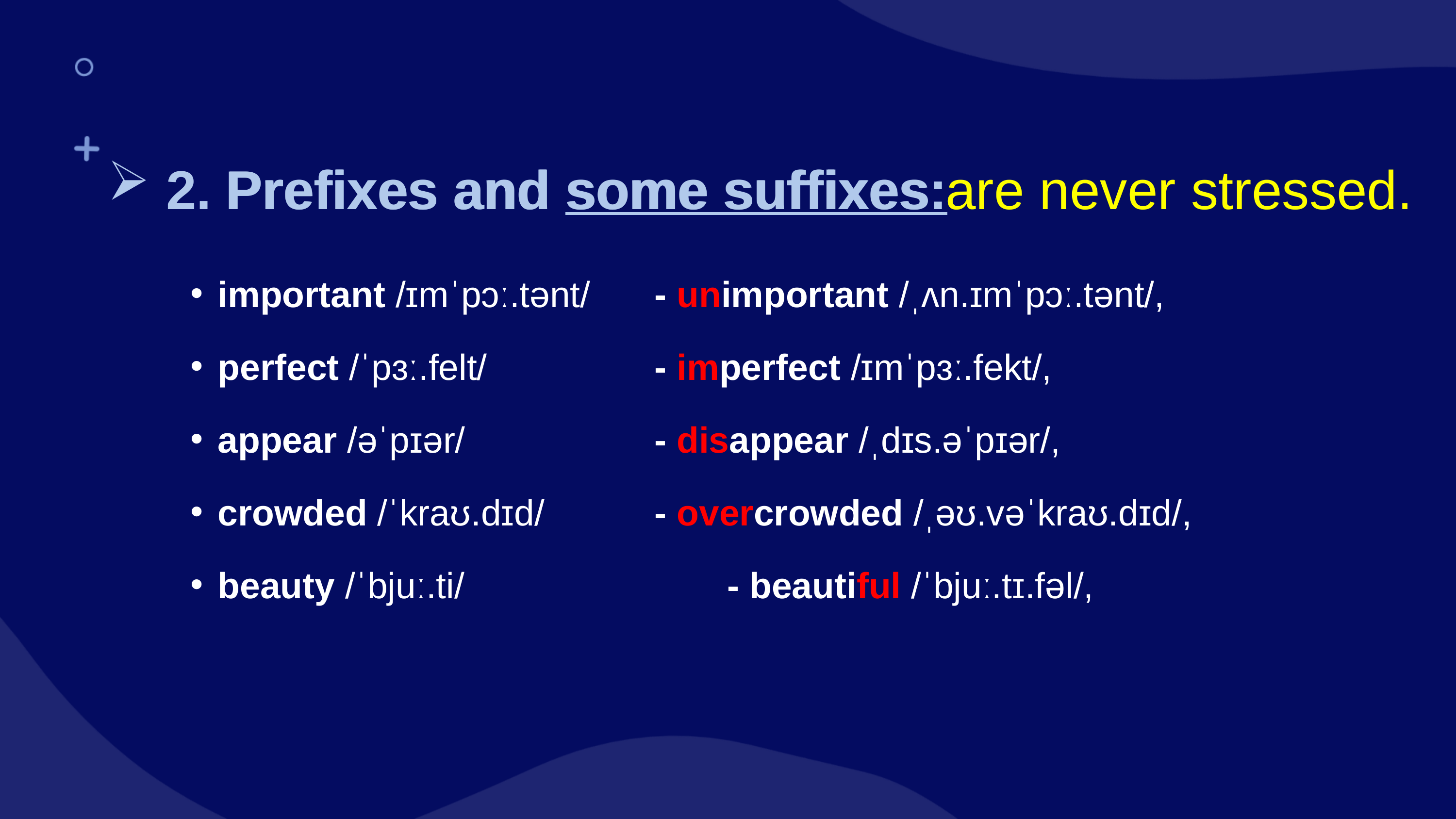

2. Prefixes and some suffixes are never stressed.
	Prefixes and some suffixes:
important /ɪmˈpɔː.tənt/      	- unimportant /ˌʌn.ɪmˈpɔː.tənt/,
perfect /ˈpɜː.felt/              	- imperfect /ɪmˈpɜː.fekt/,
appear /əˈpɪər/                 	- disappear /ˌdɪs.əˈpɪər/,
crowded /ˈkraʊ.dɪd/          	- overcrowded /ˌəʊ.vəˈkraʊ.dɪd/,
beauty /ˈbjuː.ti/                   	- beautiful /ˈbjuː.tɪ.fəl/,